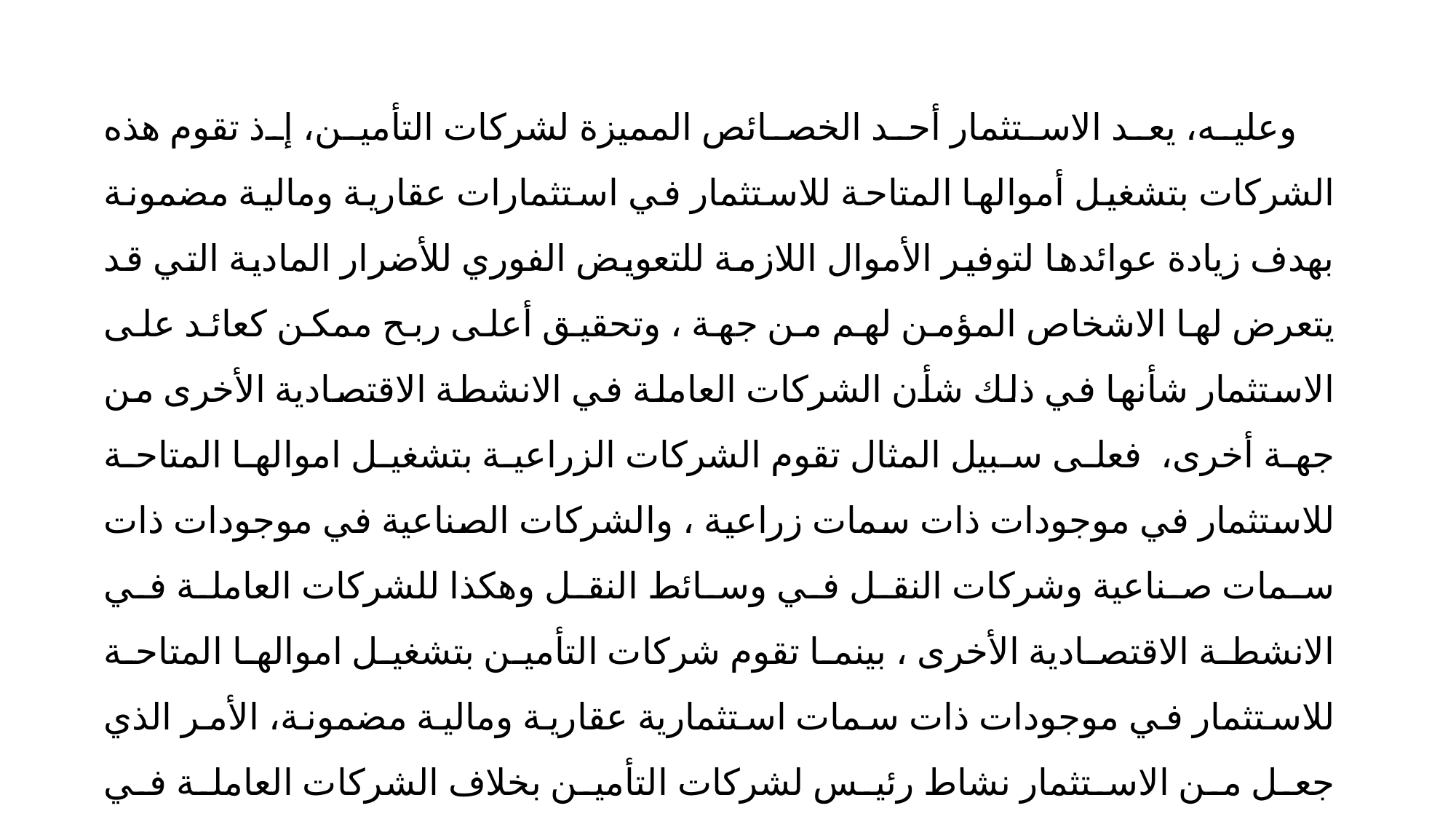

وعليه، يعد الاستثمار أحد الخصائص المميزة لشركات التأمين، إذ تقوم هذه الشركات بتشغيل أموالها المتاحة للاستثمار في استثمارات عقارية ومالية مضمونة بهدف زيادة عوائدها لتوفير الأموال اللازمة للتعويض الفوري للأضرار المادية التي قد يتعرض لها الاشخاص المؤمن لهم من جهة ، وتحقيق أعلى ربح ممكن كعائد على الاستثمار شأنها في ذلك شأن الشركات العاملة في الانشطة الاقتصادية الأخرى من جهة أخرى،  فعلى سبيل المثال تقوم الشركات الزراعية بتشغيل اموالها المتاحة للاستثمار في موجودات ذات سمات زراعية ، والشركات الصناعية في موجودات ذات سمات صناعية وشركات النقل في وسائط النقل وهكذا للشركات العاملة في الانشطة الاقتصادية الأخرى ، بينما تقوم شركات التأمين بتشغيل اموالها المتاحة للاستثمار في موجودات ذات سمات استثمارية عقارية ومالية مضمونة، الأمر الذي جعل من الاستثمار نشاط رئيس لشركات التأمين بخلاف الشركات العاملة في الأنشطة الاقتصادية الأخرى التي تستغل فائض سيولتها النقدية في الاستثمارات ولاسيما الاستثمارات المالية.